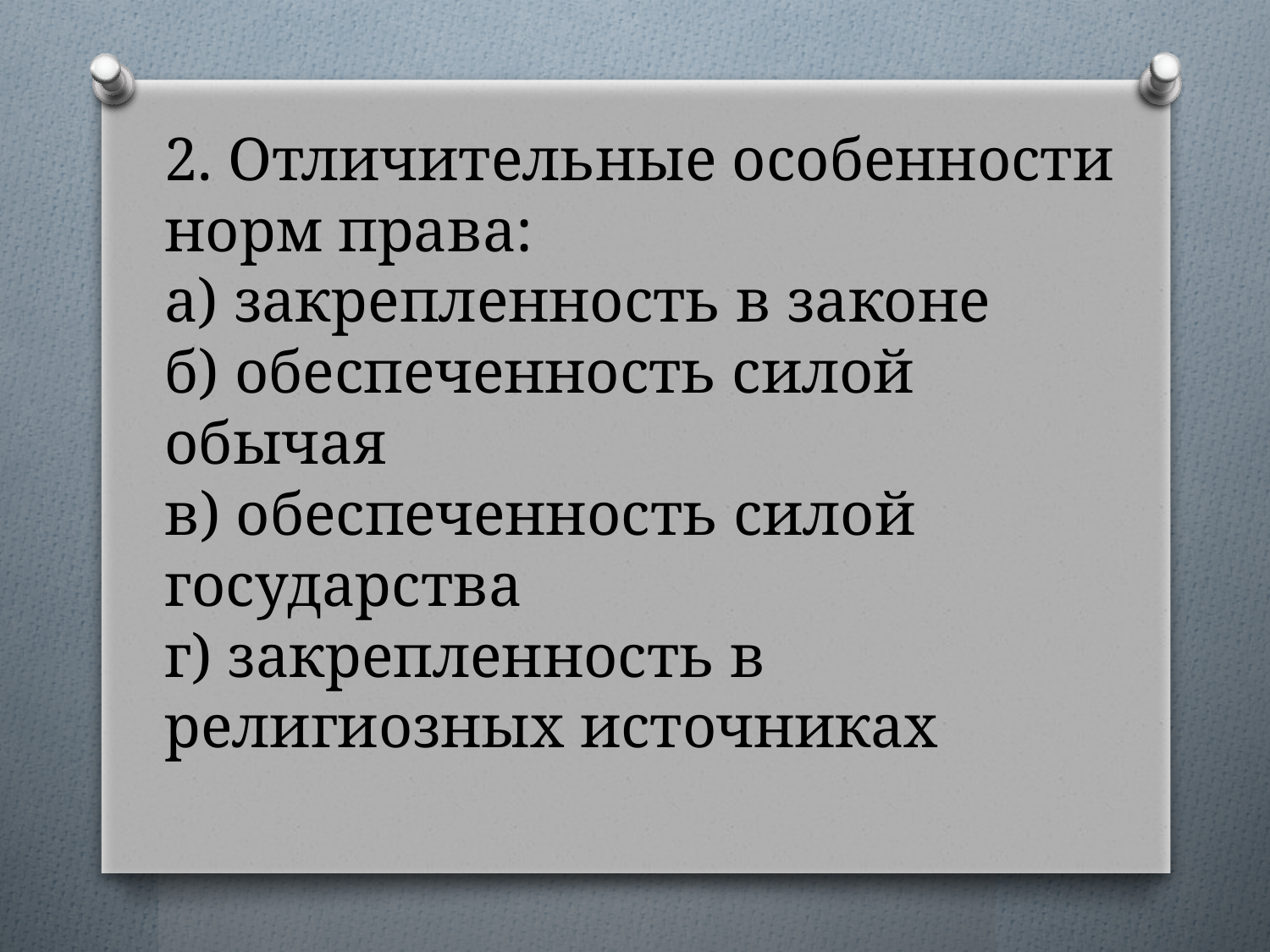

# 2. Отличительные особенности норм права: а) закрепленность в законе б) обеспеченность силой обычая в) обеспеченность силой государства г) закрепленность в религиозных источниках